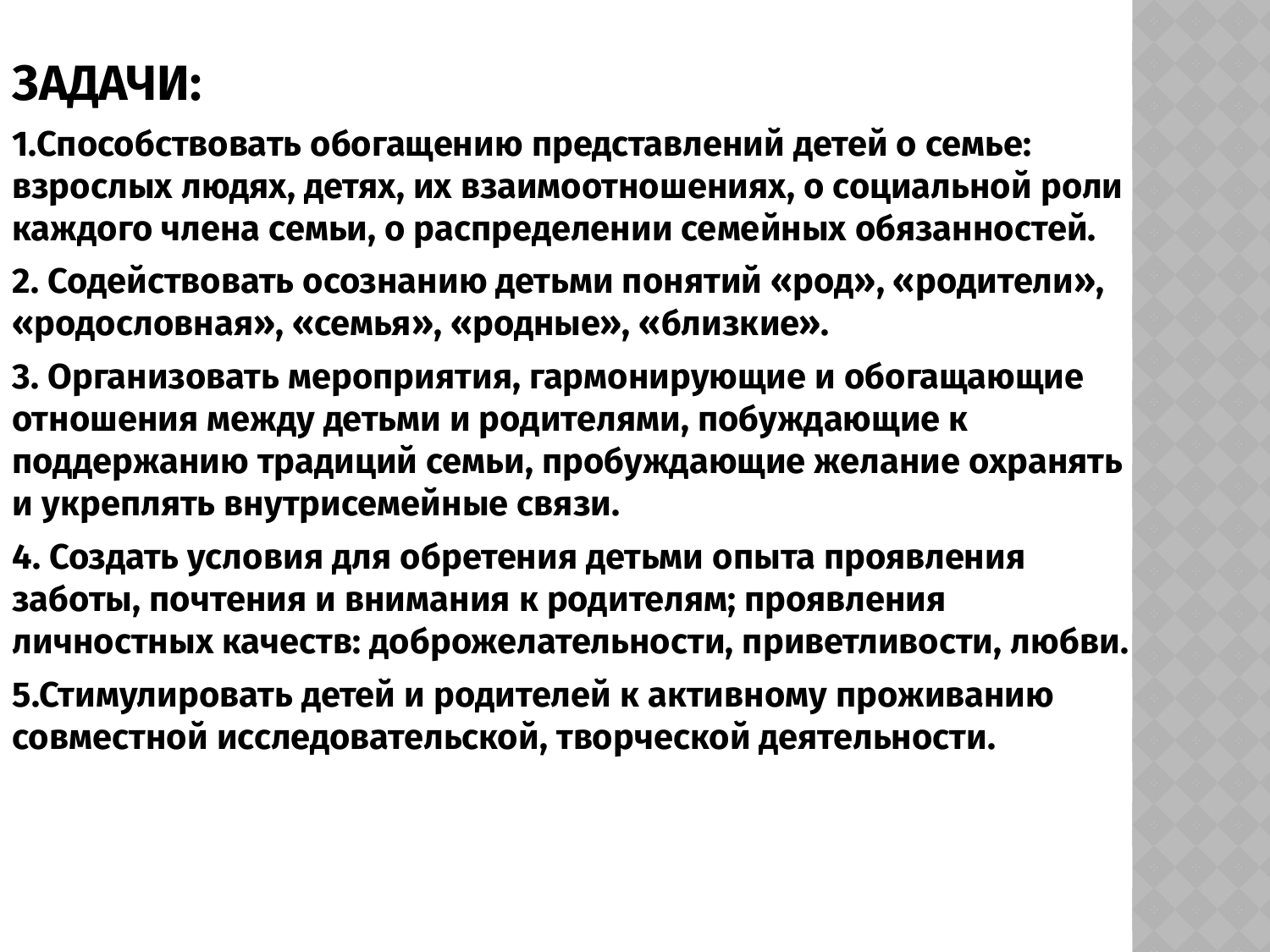

ЗАДАЧИ:
1.Способствовать обогащению представлений детей о семье: взрослых людях, детях, их взаимоотношениях, о социальной роли каждого члена семьи, о распределении семейных обязанностей.
2. Содействовать осознанию детьми понятий «род», «родители», «родословная», «семья», «родные», «близкие».
3. Организовать мероприятия, гармонирующие и обогащающие отношения между детьми и родителями, побуждающие к поддержанию традиций семьи, пробуждающие желание охранять и укреплять внутрисемейные связи.
4. Создать условия для обретения детьми опыта проявления заботы, почтения и внимания к родителям; проявления личностных качеств: доброжелательности, приветливости, любви.
5.Стимулировать детей и родителей к активному проживанию совместной исследовательской, творческой деятельности.